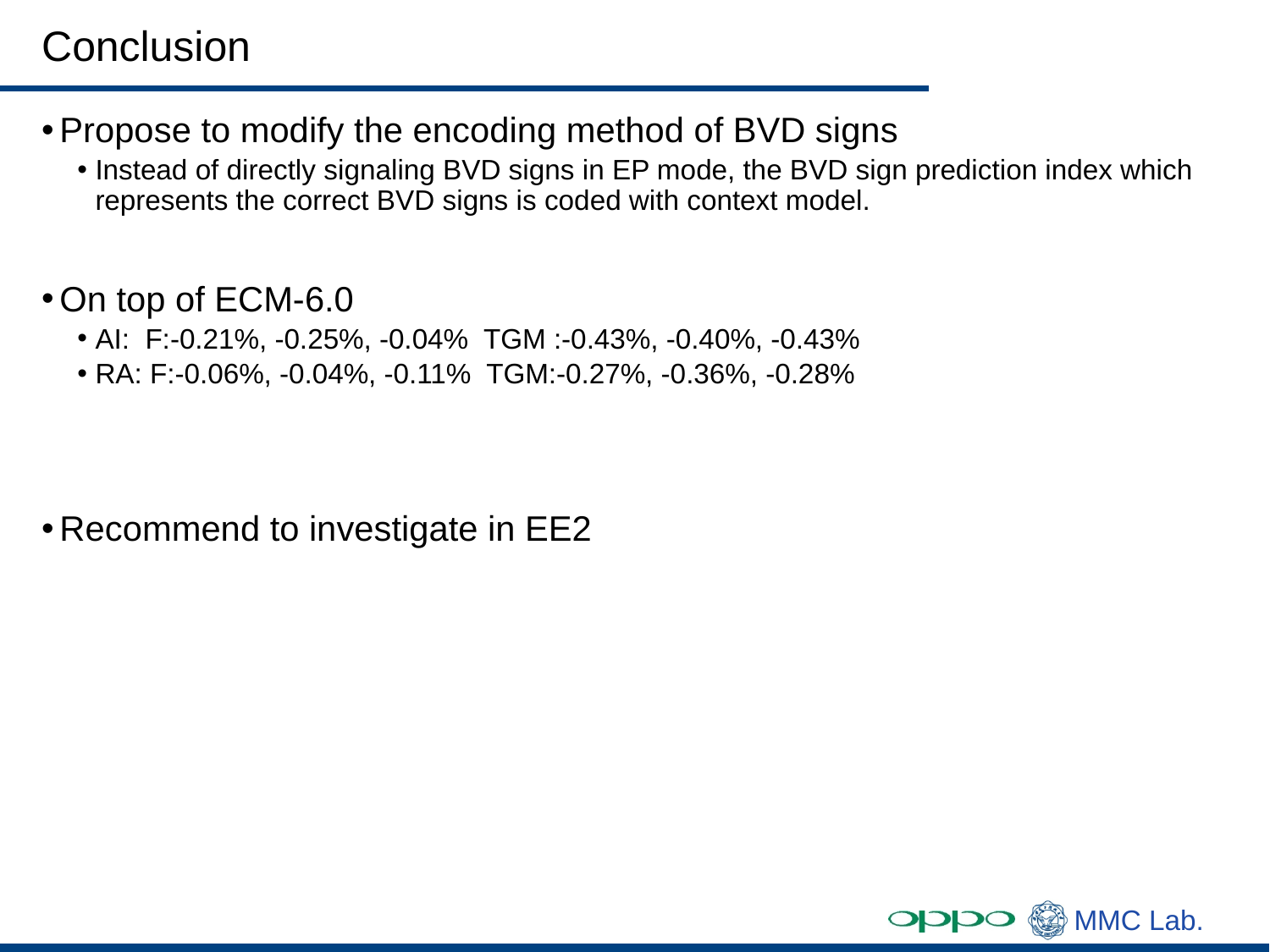

# Conclusion
Propose to modify the encoding method of BVD signs
Instead of directly signaling BVD signs in EP mode, the BVD sign prediction index which represents the correct BVD signs is coded with context model.

On top of ECM-6.0
AI:  F:-0.21%, -0.25%, -0.04%  TGM :-0.43%, -0.40%, -0.43%
RA: F:-0.06%, -0.04%, -0.11%  TGM:-0.27%, -0.36%, -0.28%

Recommend to investigate in EE2